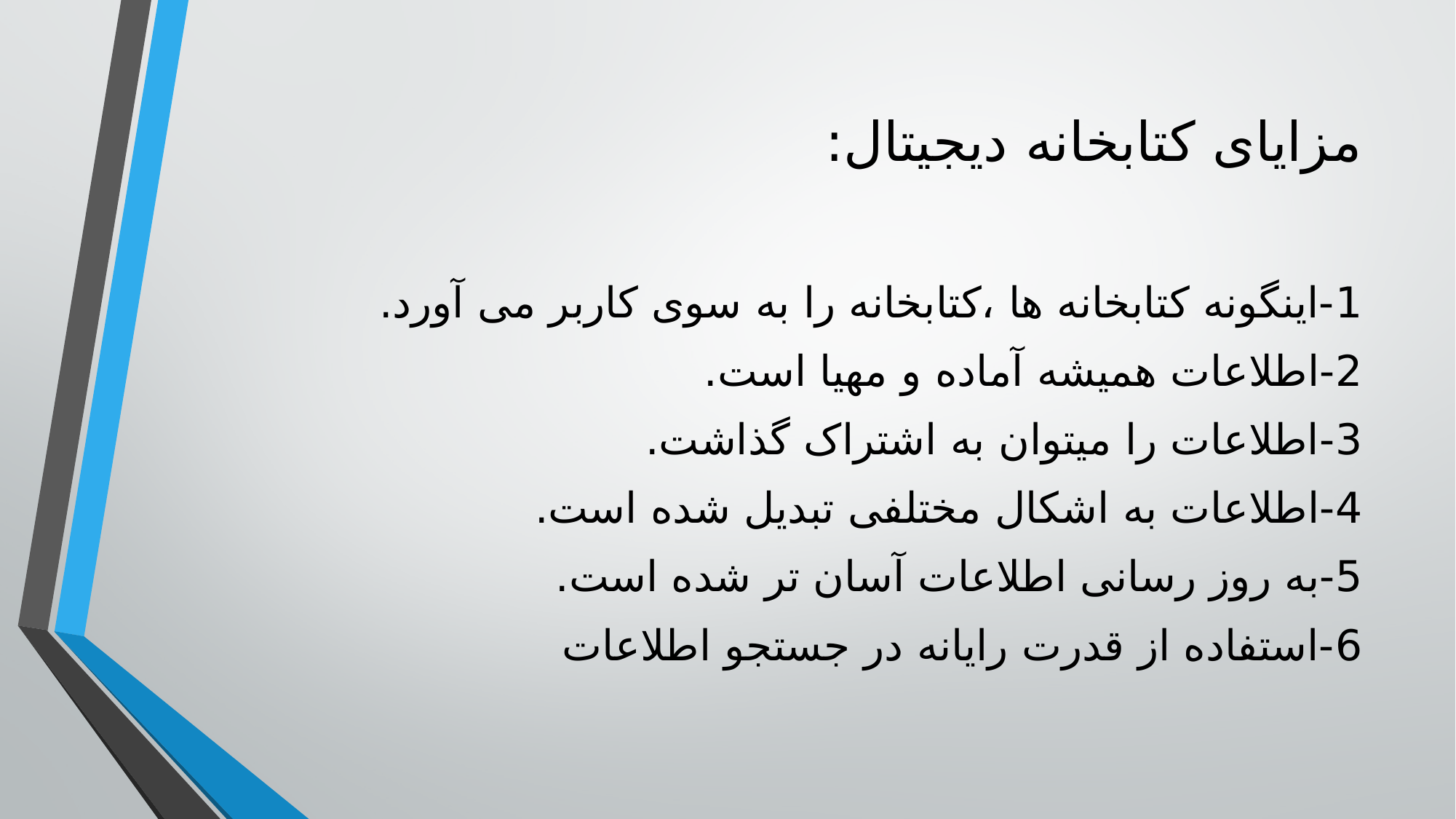

مزایای کتابخانه دیجیتال:

1-اینگونه کتابخانه ها ،کتابخانه را به سوی کاربر می آورد.
2-اطلاعات همیشه آماده و مهیا است.
3-اطلاعات را میتوان به اشتراک گذاشت.
4-اطلاعات به اشکال مختلفی تبدیل شده است.
5-به روز رسانی اطلاعات آسان تر شده است.
6-استفاده از قدرت رایانه در جستجو اطلاعات